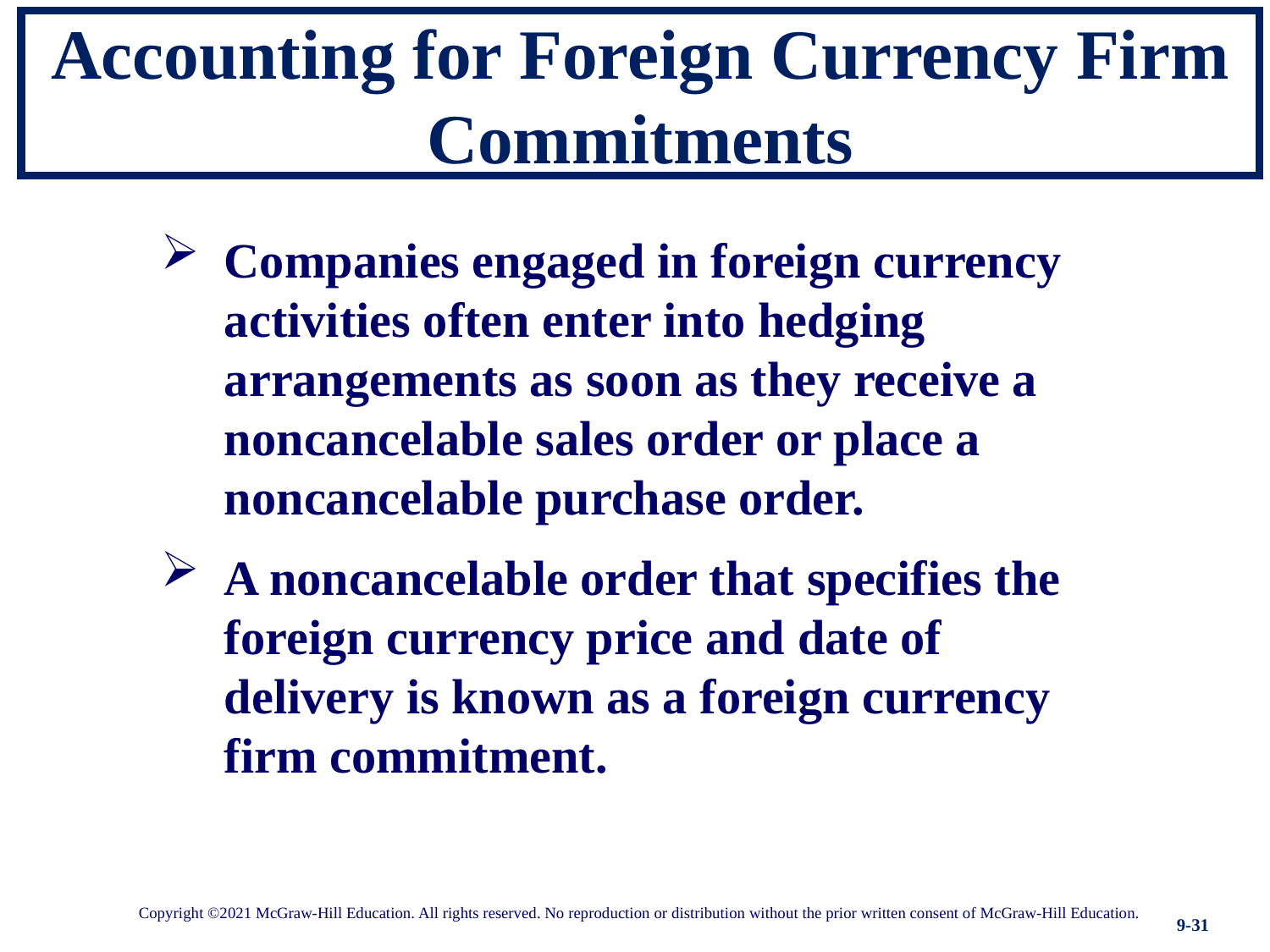

# Accounting for Foreign Currency Firm Commitments
Companies engaged in foreign currency activities often enter into hedging arrangements as soon as they receive a noncancelable sales order or place a noncancelable purchase order.
A noncancelable order that specifies the foreign currency price and date of delivery is known as a foreign currency firm commitment.
Copyright ©2021 McGraw-Hill Education. All rights reserved. No reproduction or distribution without the prior written consent of McGraw-Hill Education.
9-31